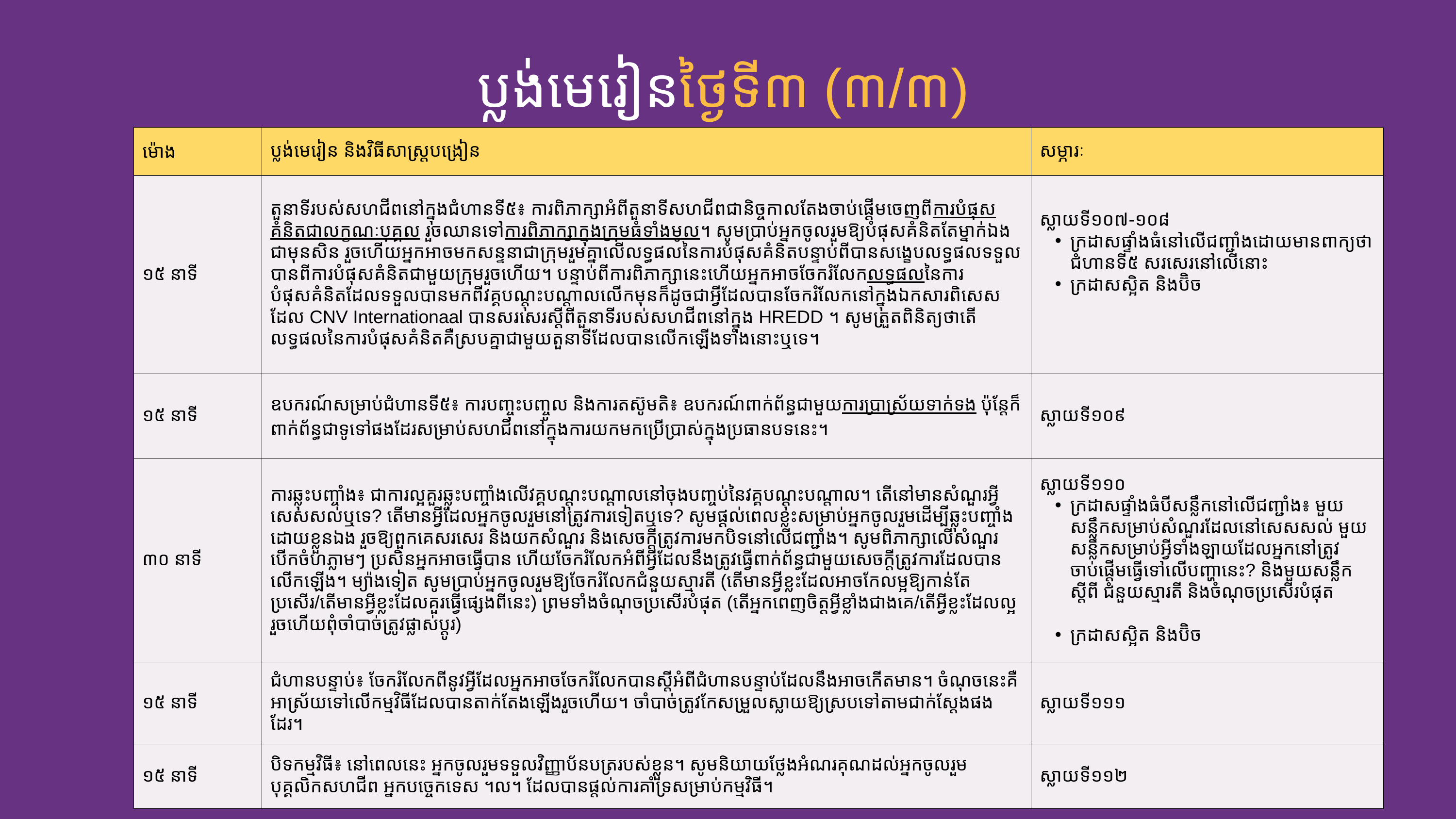

ប្លង់មេរៀនថ្ងៃទី៣ (៣/៣)
| ម៉ោង | ប្លង់មេរៀន និងវិធីសាស្ត្រ​បង្រៀន​ | សម្ភារៈ |
| --- | --- | --- |
| ១៥ នាទី | តួនាទីរបស់​សហជីព​នៅក្នុងជំហានទី៥៖ ការពិភាក្សា​អំពី​តួនាទីសហជីព​ជានិច្ច​កាល​តែង​ចាប់ផ្ដើម​ចេញពី​ការបំផុស​គំនិត​ជាលក្ខណៈបុគ្គល​ រួចឈានទៅការពិភាក្សា​ក្នុងក្រុមធំទាំងមូល។ សូមប្រាប់​អ្នកចូលរួម​ឱ្យ​បំផុសគំនិត​តែម្នាក់ឯង​ជាមុនសិន រួចហើយអ្នកអាចមក​សន្ទនា​ជាក្រុមរួមគ្នា​លើលទ្ធផលនៃការបំផុសគំនិត​​បន្ទាប់ពីបាន​សង្ខេបលទ្ធផល​ទទួលបាន​ពីការបំផុសគំនិត​ជាមួយក្រុមរួចហើយ។ បន្ទាប់ពីការពិភាក្សា​នេះហើយ​អ្នកអាច​ចែករំលែក​លទ្ធផលនៃការ​បំផុសគំនិត​ដែលទទួលបានមកពី​វគ្គបណ្ដុះបណ្ដាល​លើកមុនក៏ដូចជា​អ្វីដែលបានចែករំលែកនៅក្នុងឯកសារពិសេស​ដែល​ CNV Internationaal បានសរសេ​រស្ដីពី​តួនាទីរបស់សហជីពនៅក្នុង HREDD ។ សូម​ត្រួតពិនិត្យ​ថាតើ​លទ្ធផលនៃការបំផុសគំនិត​​គឺ​ស្រប​គ្នា​ជាមួយ​តួនាទី​ដែលបាន​លើកឡើង​ទាំងនោះ​ឬទេ។ | ស្លាយទី​១០៧-១០៨ ក្រដាសផ្ទាំងធំនៅលើជញ្ជាំង​ដោយ​មានពាក្យថា​ជំហានទី៥ សរសេរ​នៅលើនោះ ក្រដាសស្អិត​ និងប៊ិច​ |
| ១៥ នាទី | ឧបករណ៍សម្រាប់​ជំហានទី៥៖ ការបញ្ចុះបញ្ចូល​ និងការ​តស៊ូមតិ​៖ ឧបករណ៍​ពាក់ព័ន្ធជាមួយ​ការប្រាស្រ័យទាក់​ទង​ ប៉ុន្តែ​ក៏ពាក់ព័ន្ធ​ជាទូទៅផងដែរ​សម្រាប់​សហជីពនៅក្នុងការ​​យកមក​ប្រើប្រាស់​ក្នុងប្រធានបទនេះ​។ | ស្លាយទី​១០៩ |
| ៣០ នាទី | ការឆ្លុះបញ្ចាំង៖ ជាការល្អគួរឆ្លុះបញ្ចាំងលើវគ្គបណ្ដុះបណ្ដាលនៅចុងបញ្ចប់នៃវគ្គបណ្ដុះបណ្ដាល។ តើនៅមានសំណួរអ្វីសេសសល់ឬទេ? តើមានអ្វីដែលអ្នកចូលរួមនៅត្រូវការទៀតឬទេ? សូមផ្ដល់ពេលខ្លះសម្រាប់អ្នកចូលរួមដើម្បីឆ្លុះបញ្ចាំងដោយខ្លួនឯង រួចឱ្យពួកគេសរសេរ និងយកសំណួរ និងសេចក្ដីត្រូវការមកបិទនៅលើជញ្ជាំង។ សូមពិភាក្សាលើសំណួរបើកចំហភ្លាមៗ ប្រសិនអ្នកអាចធ្វើបាន ហើយចែករំលែកអំពីអ្វីដែលនឹងត្រូវធ្វើពាក់ព័ន្ធជាមួយសេចក្ដីត្រូវការដែលបានលើកឡើង។ ម្យ៉ាងទៀត សូមប្រាប់អ្នកចូលរួមឱ្យចែករំលែកជំនួយស្មារតី (តើមានអ្វីខ្លះដែលអាចកែលម្អឱ្យកាន់តែប្រសើរ/តើមានអ្វីខ្លះដែលគួរធ្វើផ្សេងពីនេះ) ព្រមទាំងចំណុចប្រសើរបំផុត (តើអ្នកពេញចិត្តអ្វីខ្លាំងជាងគេ/តើអ្វីខ្លះដែលល្អរួចហើយពុំចាំបាច់ត្រូវផ្លាស់ប្ដូរ) | ស្លាយទី​១១០ ក្រដាសផ្ទាំងធំ​បីសន្លឹក​នៅលើជញ្ជាំង​៖ មួយសន្លឹកសម្រាប់សំណួរដែលនៅសេសសល់​ មួយសន្លឹក​សម្រាប់​អ្វីទាំងឡាយ​ដែល​អ្នកនៅ​ត្រូវចាប់ផ្ដើមធ្វើ​ទៅលើ​បញ្ហានេះ? និងមួយសន្លឹក​ស្ដីពី​ ជំនួយស្មារតី និង​​ចំណុច​ប្រសើរ​បំផុត​​ ក្រដាសស្អិត​ និងប៊ិច​ |
| ១៥ នាទី | ជំហានបន្ទាប់៖ ចែករំលែកពីនូវអ្វីដែលអ្នកអាចចែករំលែកបានស្ដីអំពីជំហានបន្ទាប់ដែលនឹងអាចកើតមាន។ ចំណុចនេះគឺអាស្រ័យទៅលើកម្មវិធីដែលបានតាក់តែងឡើងរួចហើយ។ ចាំបាច់ត្រូវកែសម្រួលស្លាយឱ្យស្របទៅតាមជាក់ស្ដែងផងដែរ។ | ស្លាយទី​១១១ |
| ១៥ នាទី | បិទកម្មវិធី៖ នៅពេលនេះ អ្នកចូលរួមទទួលវិញ្ញាប័នបត្ររបស់ខ្លួន។ សូមនិយាយថ្លែងអំណរគុណដល់អ្នកចូលរួម បុគ្គលិកសហជីព អ្នកបច្ចេកទេស ។ល។ ដែលបានផ្ដល់ការគាំទ្រសម្រាប់កម្មវិធី។ | ស្លាយទី​១១២ |